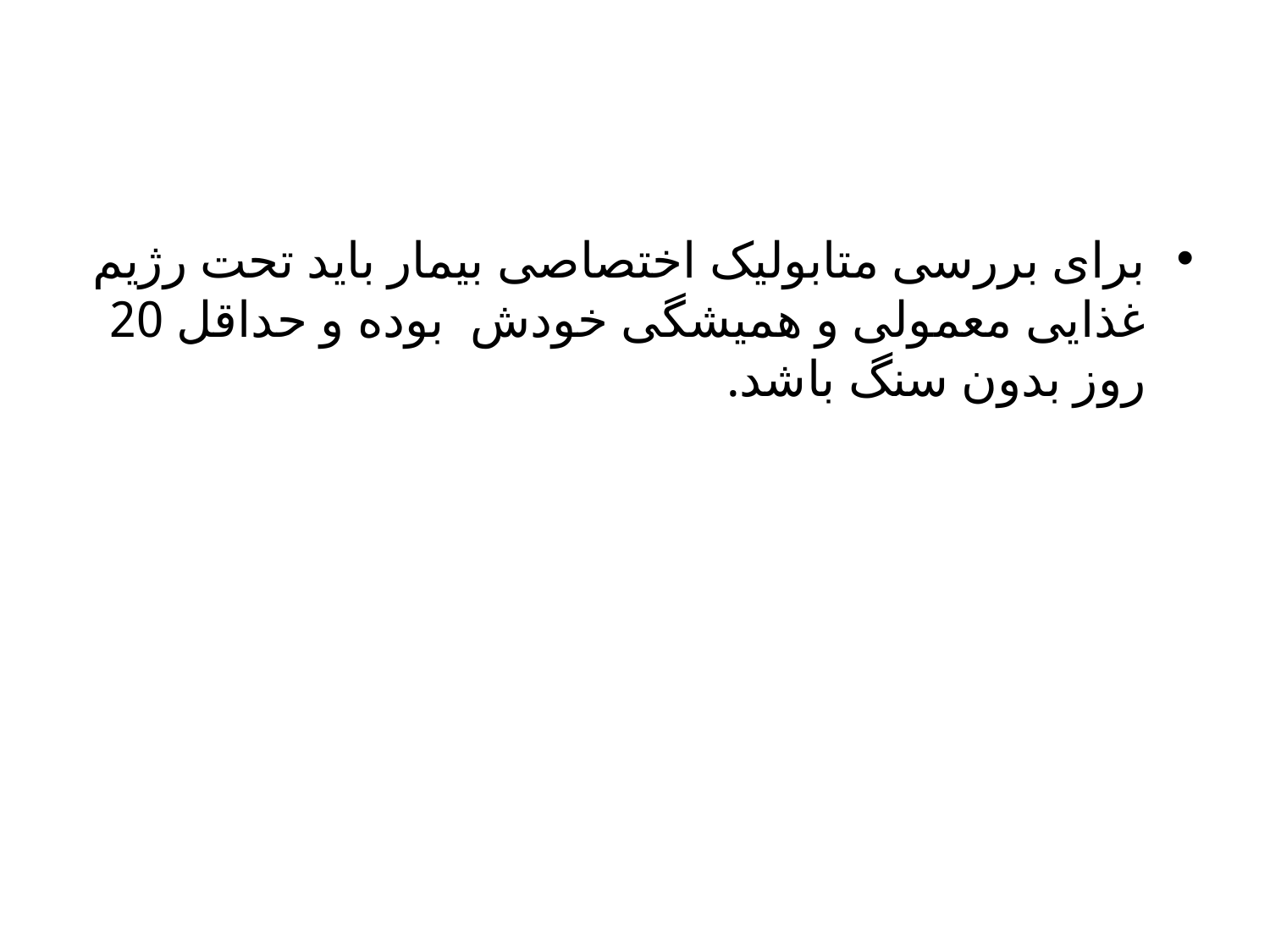

#
برای بررسی متابولیک اختصاصی بیمار باید تحت رژیم غذایی معمولی و همیشگی خودش  بوده و حداقل 20 روز بدون سنگ باشد.